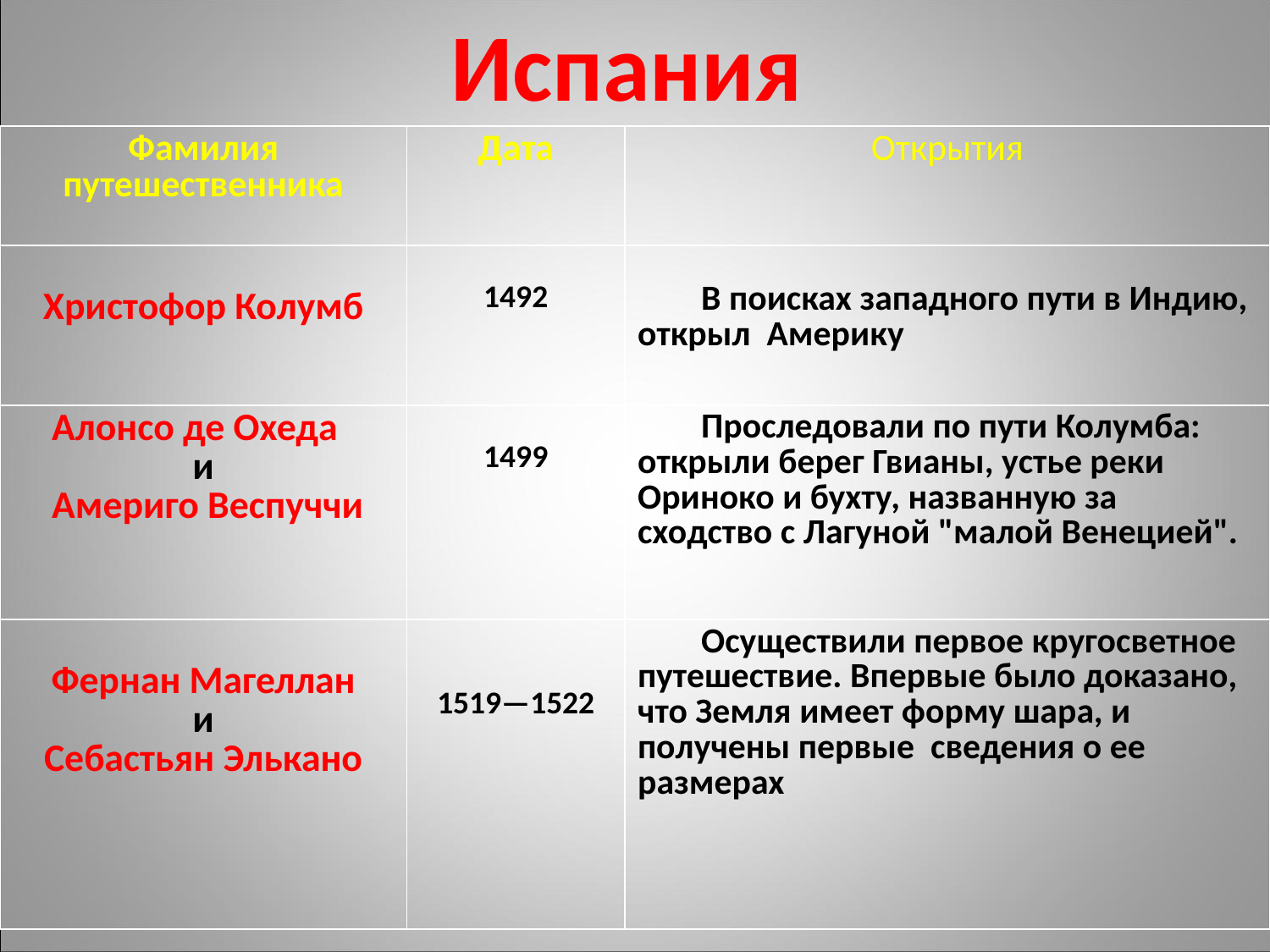

# Испания
| Фамилия путешественника | Дата | Открытия |
| --- | --- | --- |
| Христофор Колумб | 1492 | В поисках западного пути в Индию, открыл Америку |
| Алонсо де Охеда и Америго Веспуччи | 1499 | Проследовали по пути Колумба: открыли берег Гвианы, устье реки Ориноко и бухту, названную за сходство с Лагуной "малой Венецией". |
| Фернан Магеллан и Себастьян Элькано | 1519—1522 | Осуществили первое кругосветное путешествие. Впервые было доказано, что Земля имеет форму шара, и получены первые сведения о ее размерах |